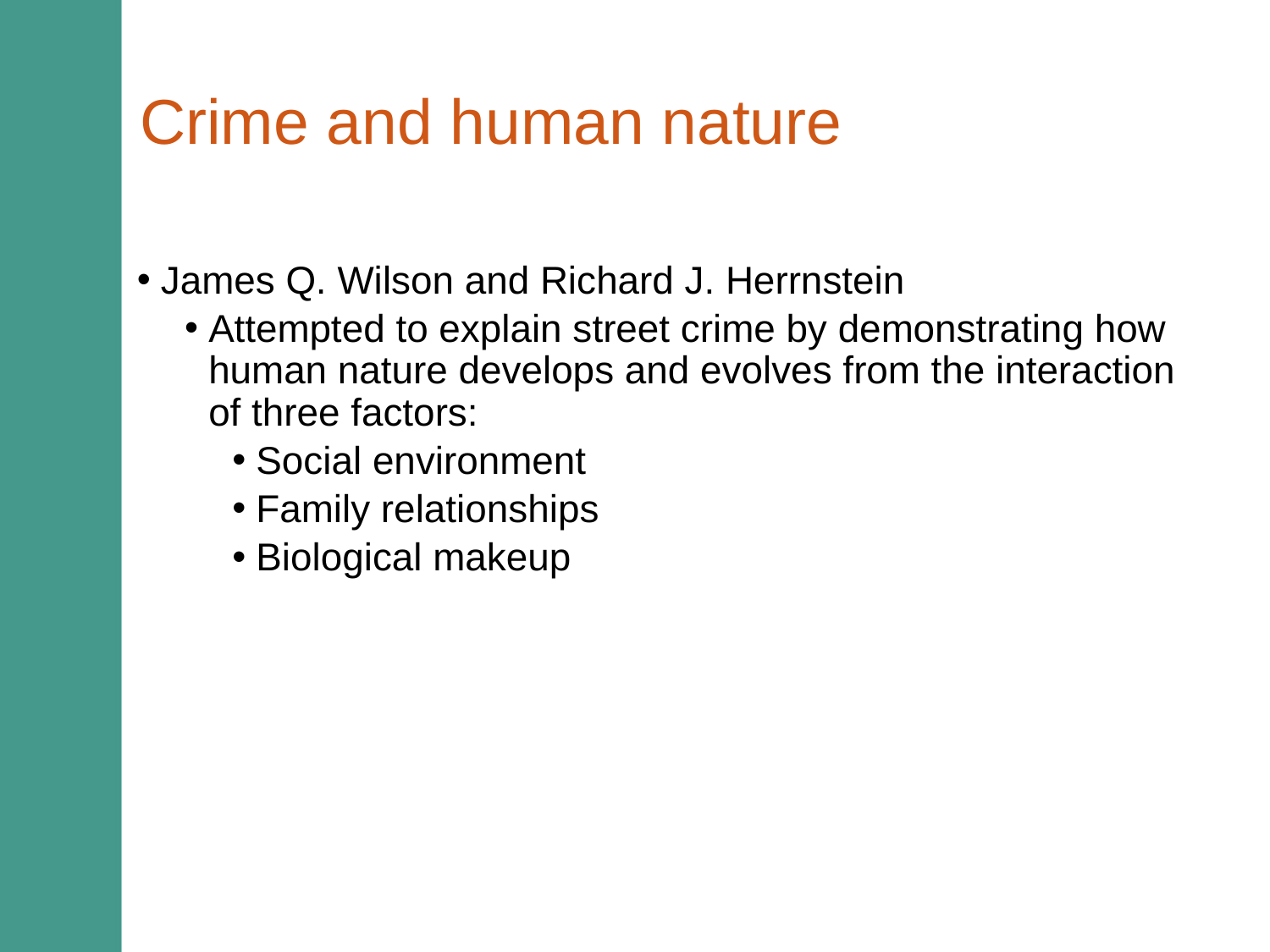

# Crime and human nature
James Q. Wilson and Richard J. Herrnstein
Attempted to explain street crime by demonstrating how human nature develops and evolves from the interaction of three factors:
Social environment
Family relationships
Biological makeup